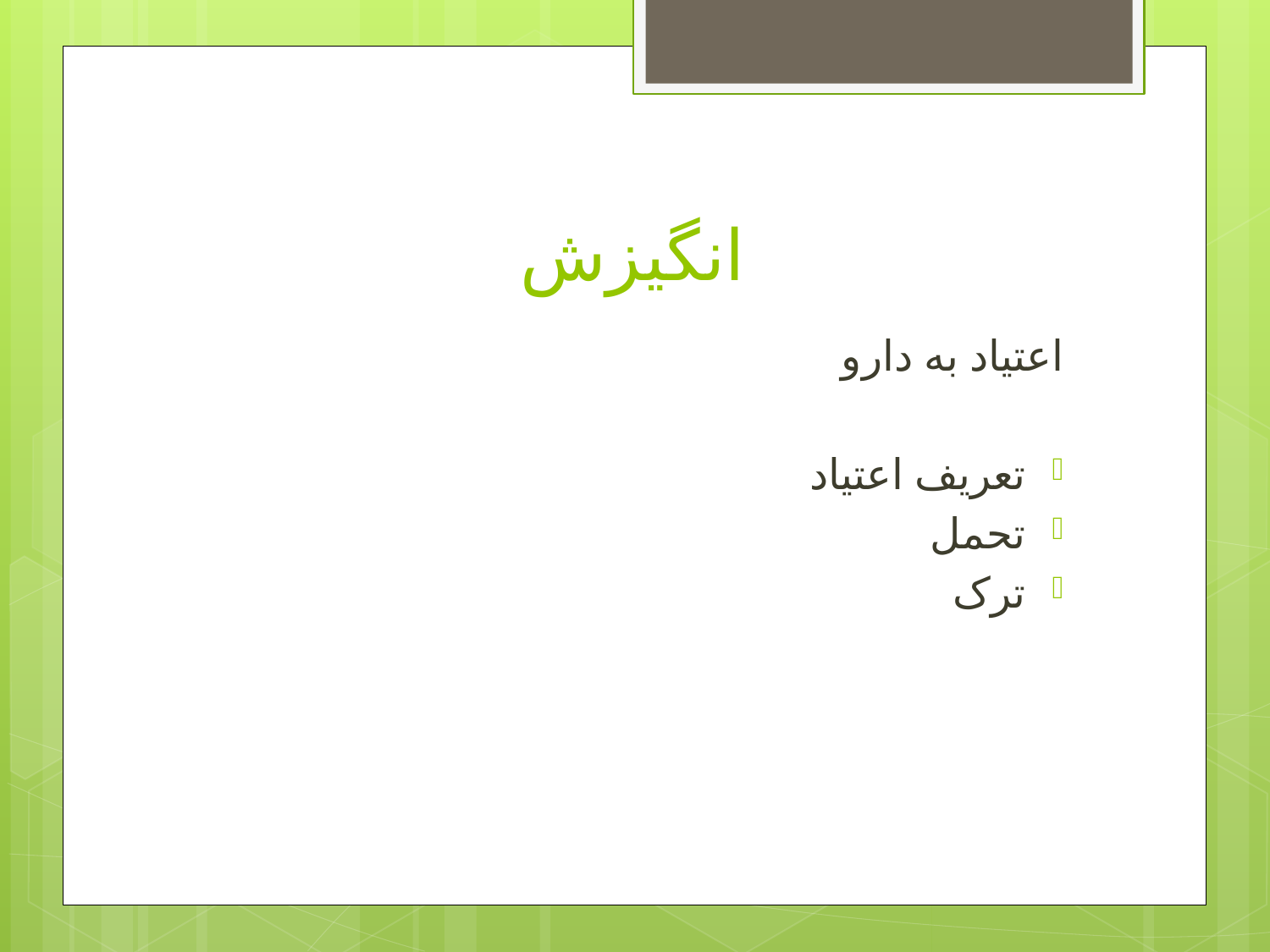

# انگیزش
اعتیاد به دارو

تعریف اعتیاد
تحمل
ترک